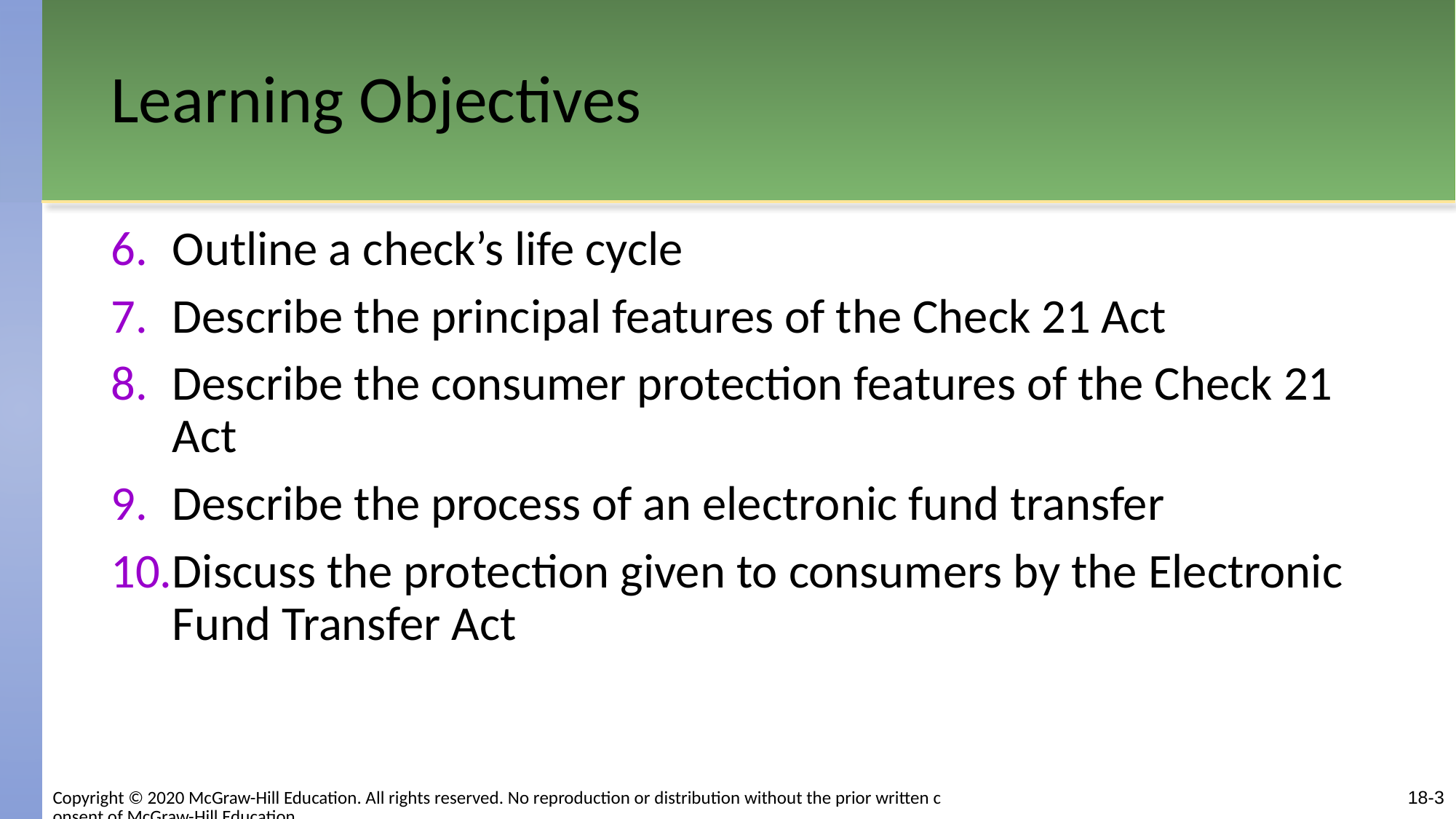

# Learning Objectives
Outline a check’s life cycle
Describe the principal features of the Check 21 Act
Describe the consumer protection features of the Check 21 Act
Describe the process of an electronic fund transfer
Discuss the protection given to consumers by the Electronic Fund Transfer Act
Copyright © 2020 McGraw-Hill Education. All rights reserved. No reproduction or distribution without the prior written consent of McGraw-Hill Education.
18-3